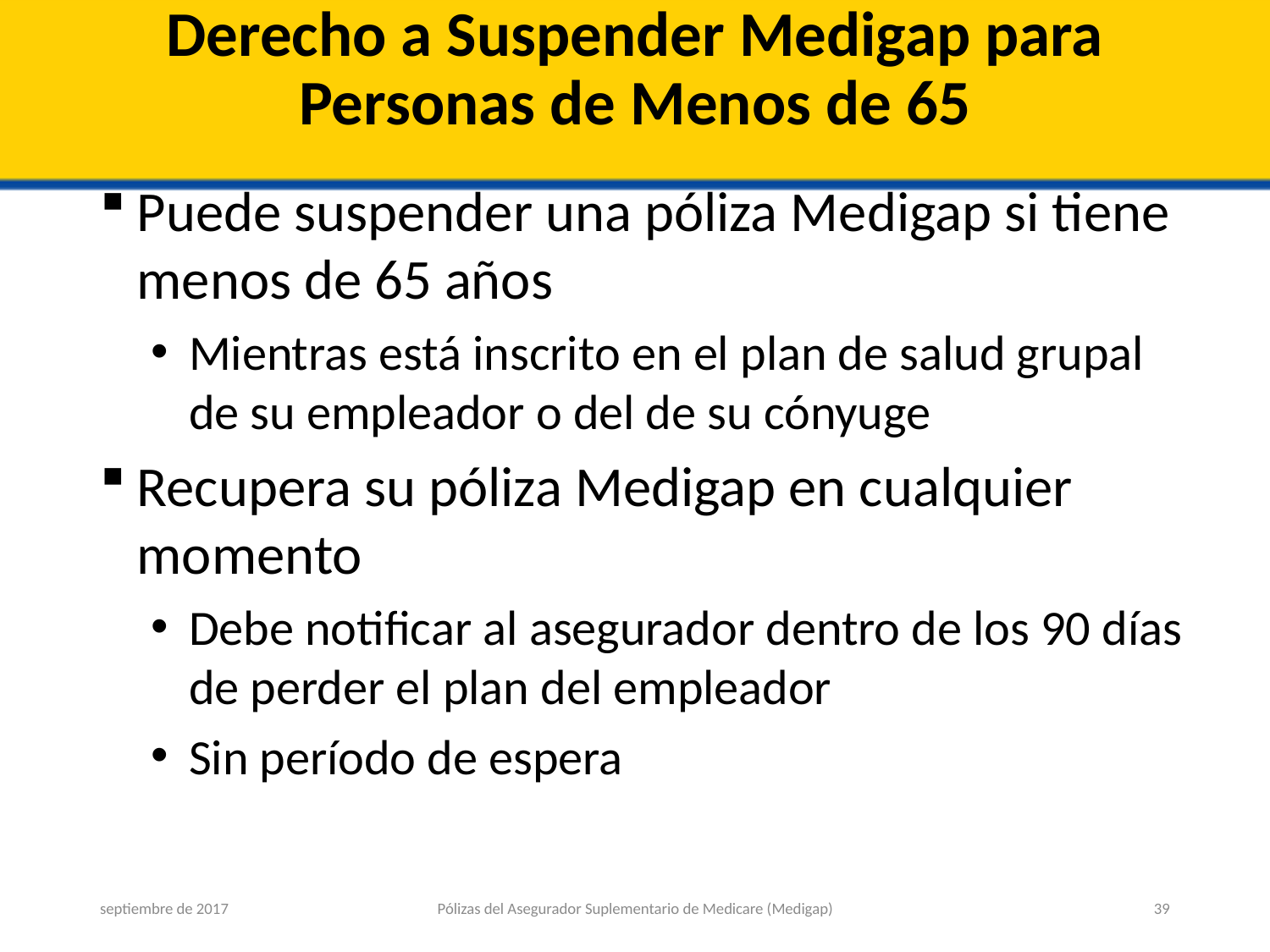

# Derecho a Suspender Medigap para Personas de Menos de 65
Puede suspender una póliza Medigap si tiene menos de 65 años
Mientras está inscrito en el plan de salud grupal de su empleador o del de su cónyuge
Recupera su póliza Medigap en cualquier momento
Debe notificar al asegurador dentro de los 90 días de perder el plan del empleador
Sin período de espera
septiembre de 2017
Pólizas del Asegurador Suplementario de Medicare (Medigap)
39